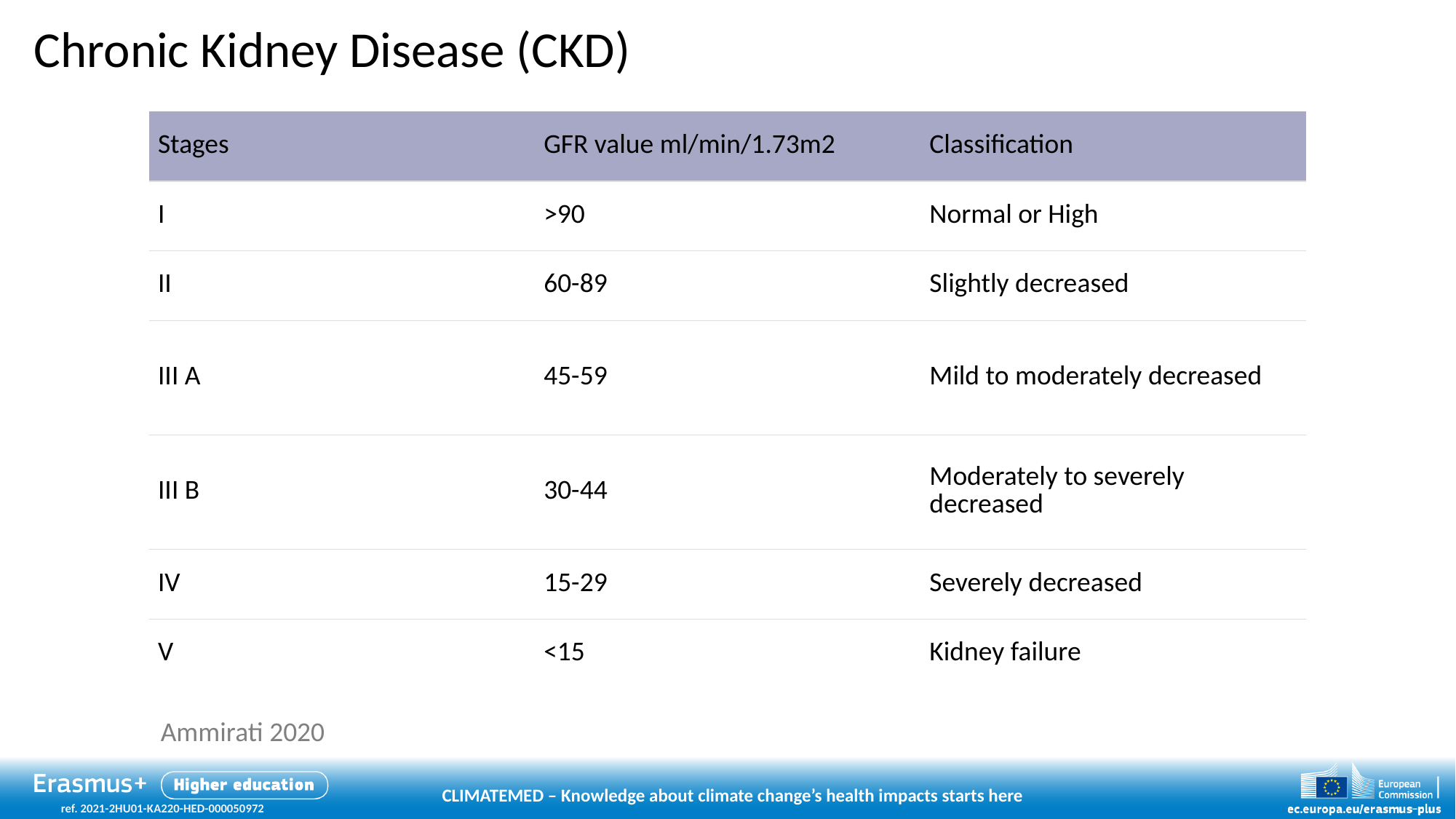

# Chronic Kidney Disease (CKD)

| Stages | GFR value ml/min/1.73m2 | Classification |
| --- | --- | --- |
| I | >90 | Normal or High |
| II | 60-89 | Slightly decreased |
| III A | 45-59 | Mild to moderately decreased |
| III B | 30-44 | Moderately to severely decreased |
| IV | 15-29 | Severely decreased |
| V | <15 | Kidney failure |
Ammirati 2020